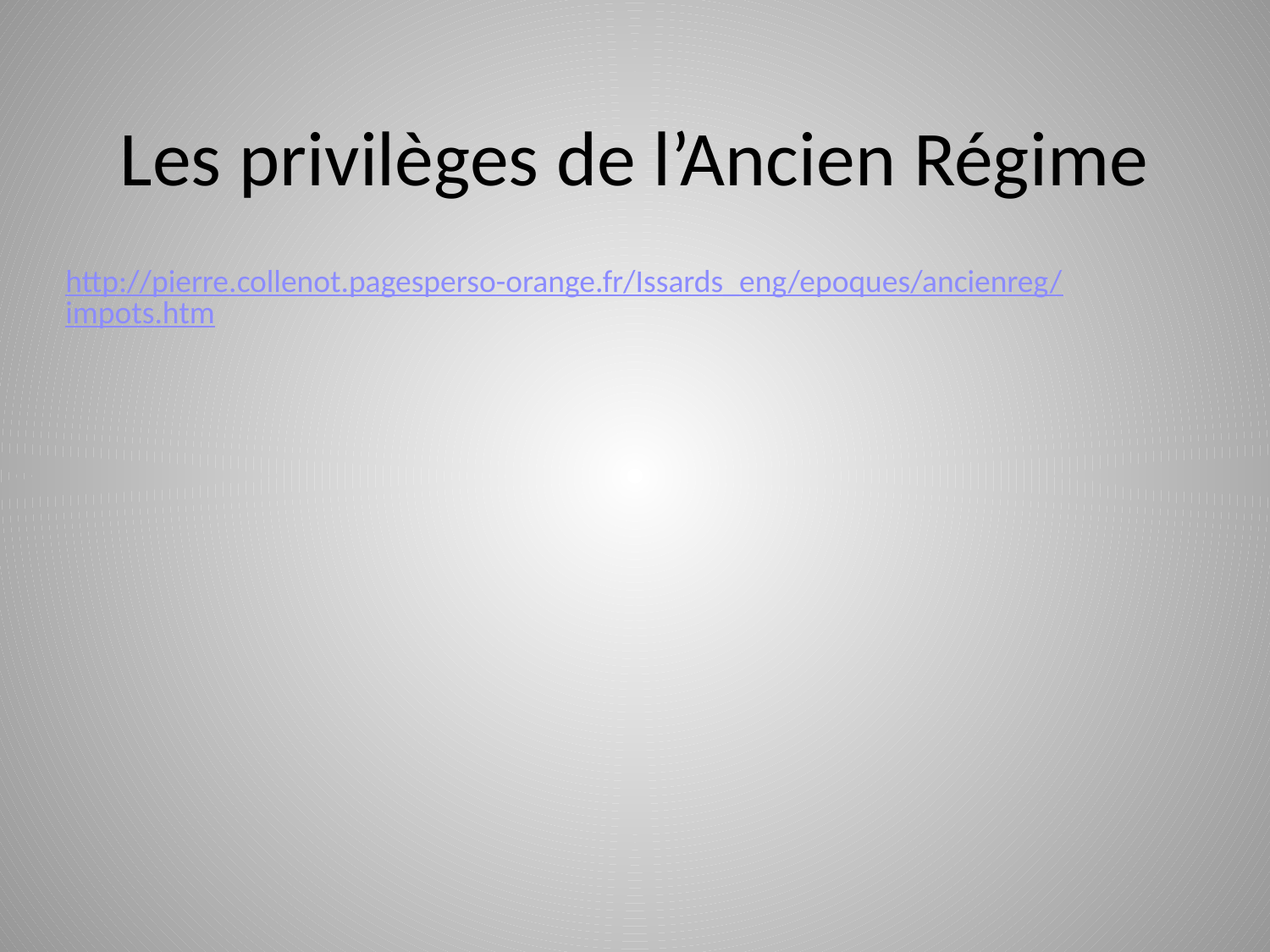

# Les privilèges de l’Ancien Régime
http://pierre.collenot.pagesperso-orange.fr/Issards_eng/epoques/ancienreg/impots.htm